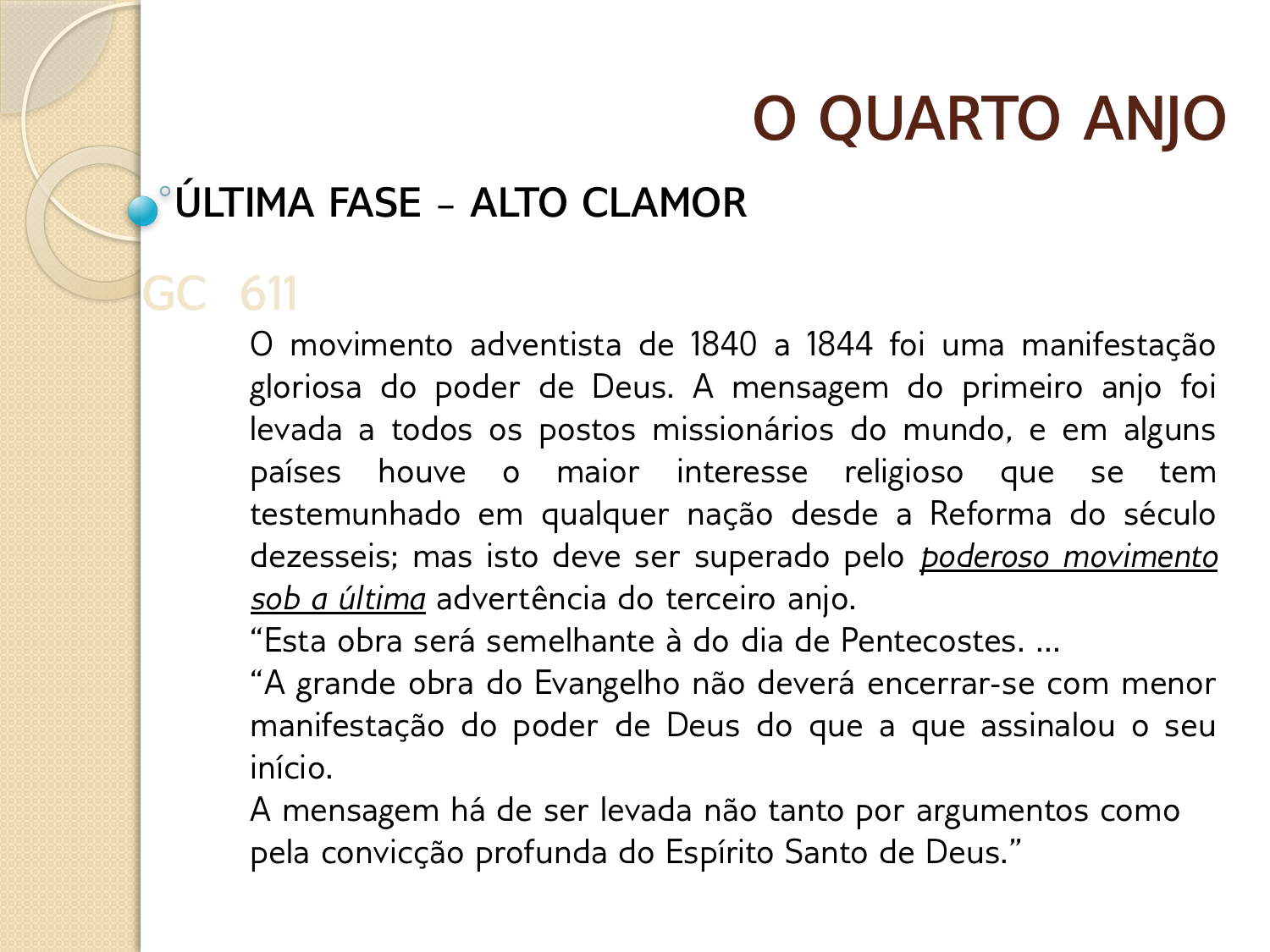

O QUARTO ANJO
ÚLTIMA FASE – ALTO CLAMOR
GC  611
O movimento adventista de 1840 a 1844 foi uma manifestação gloriosa do poder de Deus. A mensagem do primeiro anjo foi levada a todos os postos missionários do mundo, e em alguns países houve o maior interesse religioso que se tem testemunhado em qualquer nação desde a Reforma do século dezesseis; mas isto deve ser superado pelo poderoso movimento sob a última advertência do terceiro anjo.
“Esta obra será semelhante à do dia de Pentecostes. ...
“A grande obra do Evangelho não deverá encerrar-se com menor manifestação do poder de Deus do que a que assinalou o seu início.
A mensagem há de ser levada não tanto por argumentos como pela convicção profunda do Espírito Santo de Deus.”